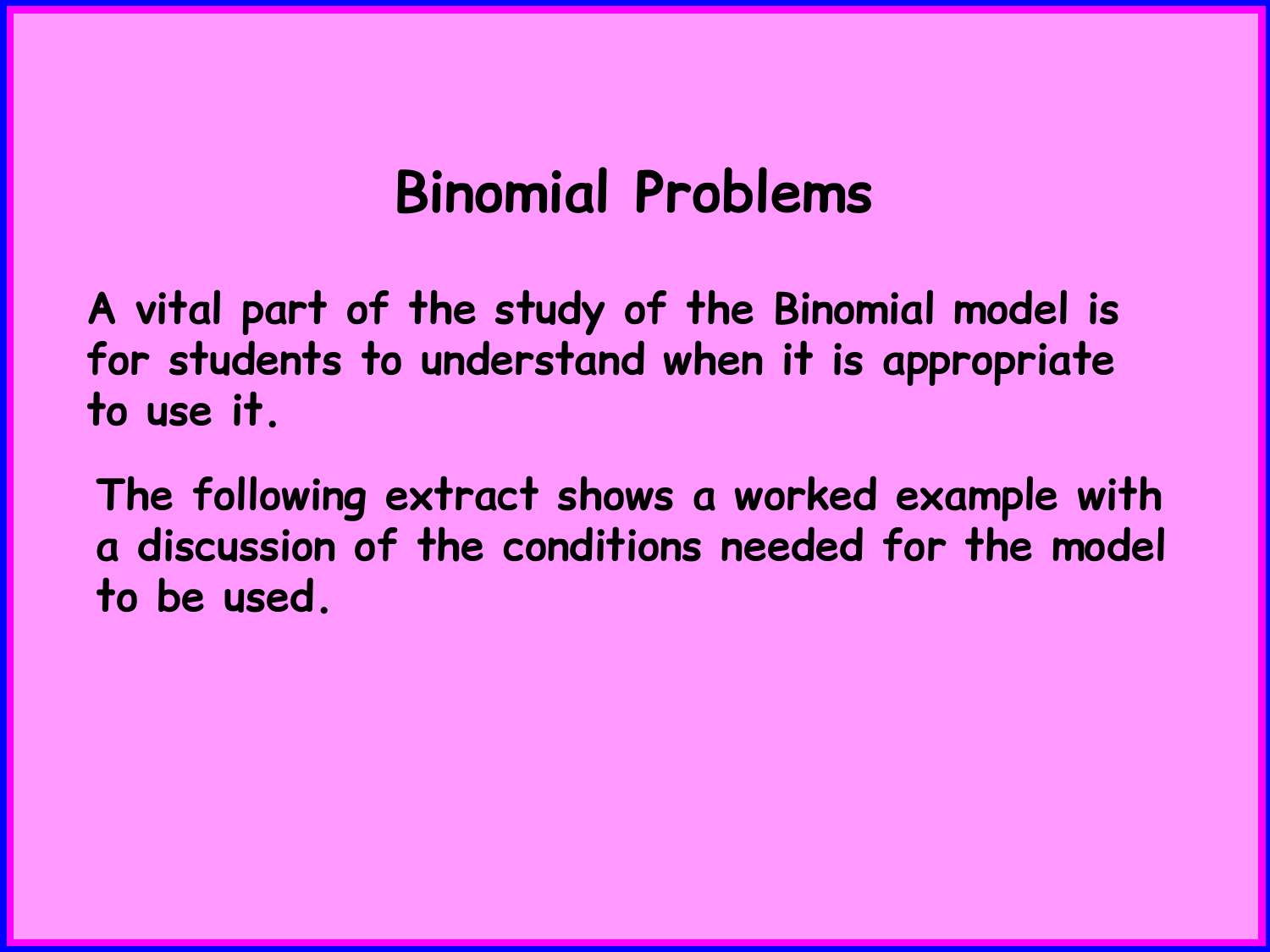

Binomial Problems
A vital part of the study of the Binomial model is for students to understand when it is appropriate to use it.
The following extract shows a worked example with a discussion of the conditions needed for the model to be used.